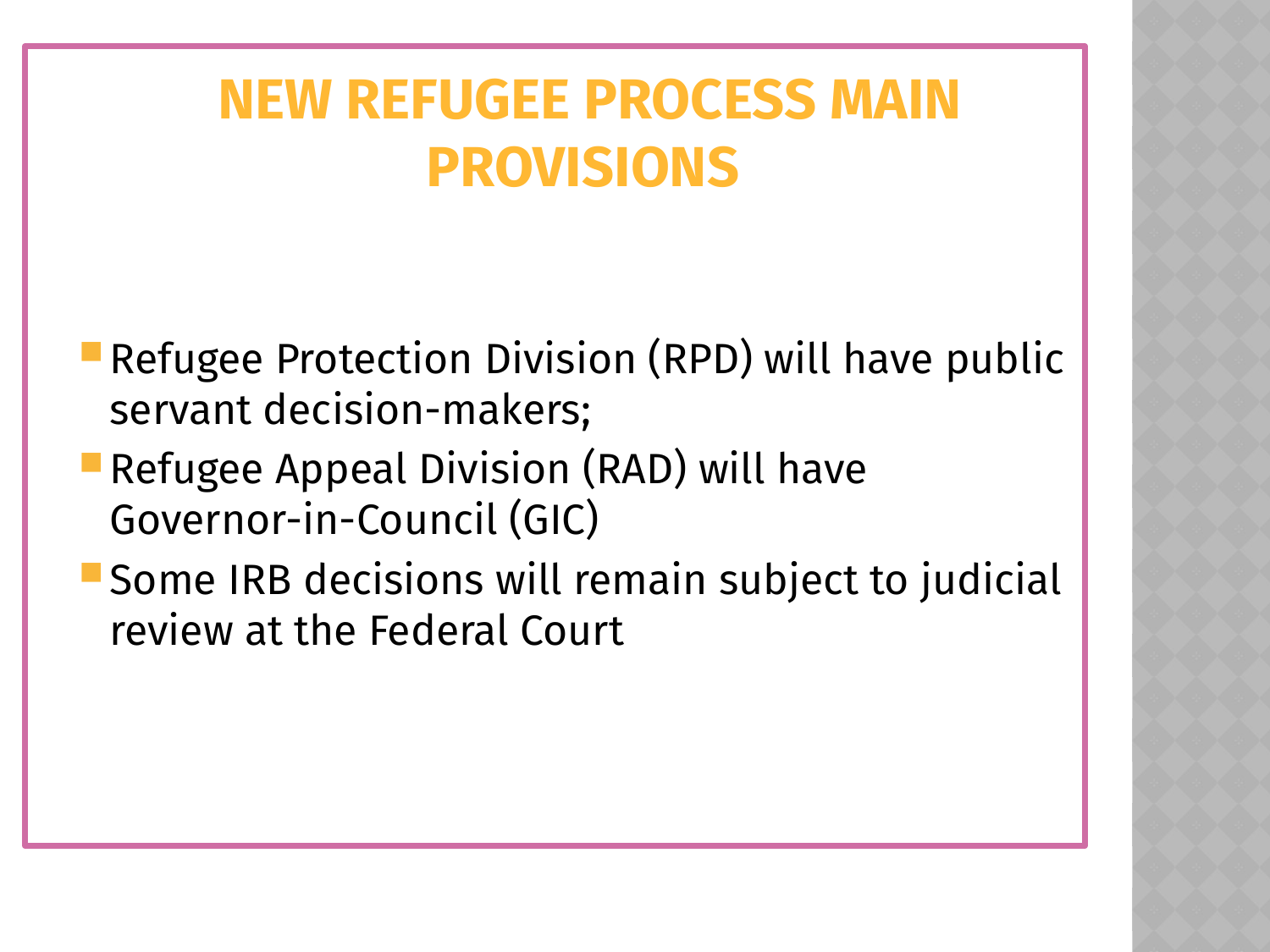

Refugee Protection Division (RPD) will have public servant decision-makers;
Refugee Appeal Division (RAD) will have Governor-in-Council (GIC)
Some IRB decisions will remain subject to judicial review at the Federal Court

New refugee process Main Provisions